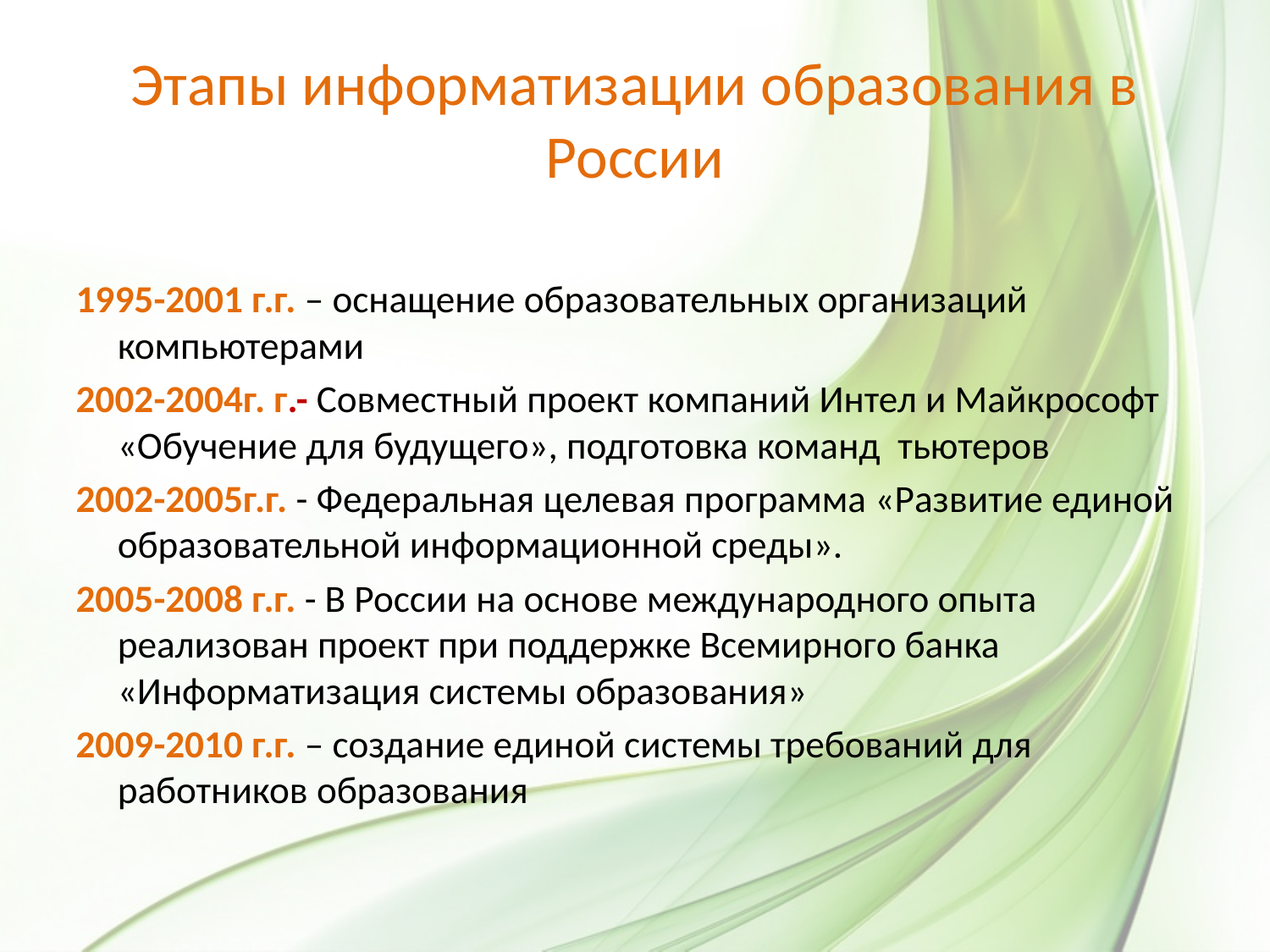

# Этапы информатизации образования в России

1995-2001 г.г. – оснащение образовательных организаций компьютерами
2002-2004г. г.- Совместный проект компаний Интел и Майкрософт «Обучение для будущего», подготовка команд  тьютеров
2002-2005г.г. - Федеральная целевая программа «Развитие единой образовательной информационной среды».
2005-2008 г.г. - В России на основе международного опыта реализован проект при поддержке Всемирного банка «Информатизация системы образования»
2009-2010 г.г. – создание единой системы требований для работников образования